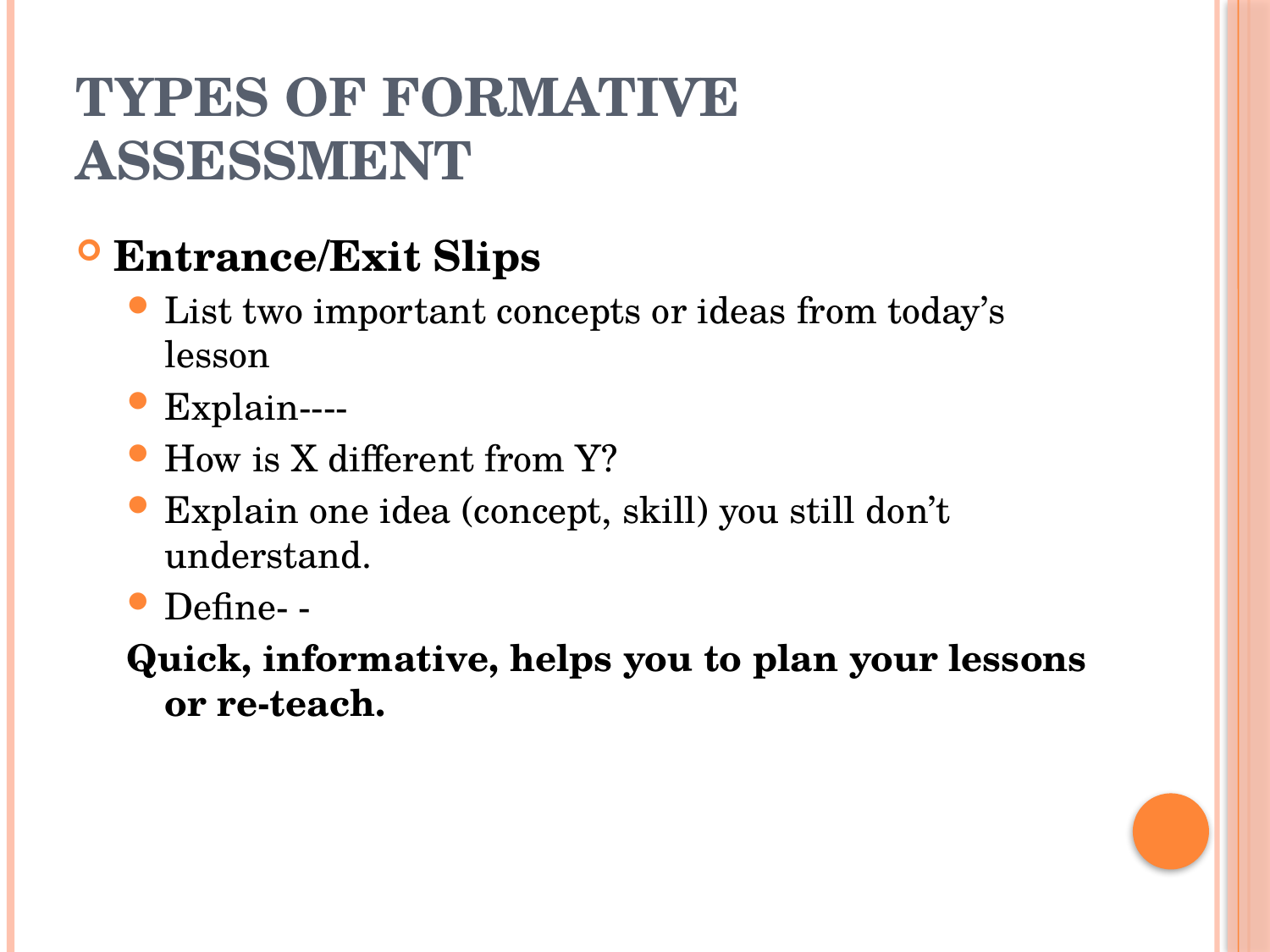

# Types of Formative Assessment
Entrance/Exit Slips
List two important concepts or ideas from today’s lesson
Explain----
How is X different from Y?
Explain one idea (concept, skill) you still don’t understand.
Define- -
Quick, informative, helps you to plan your lessons or re-teach.